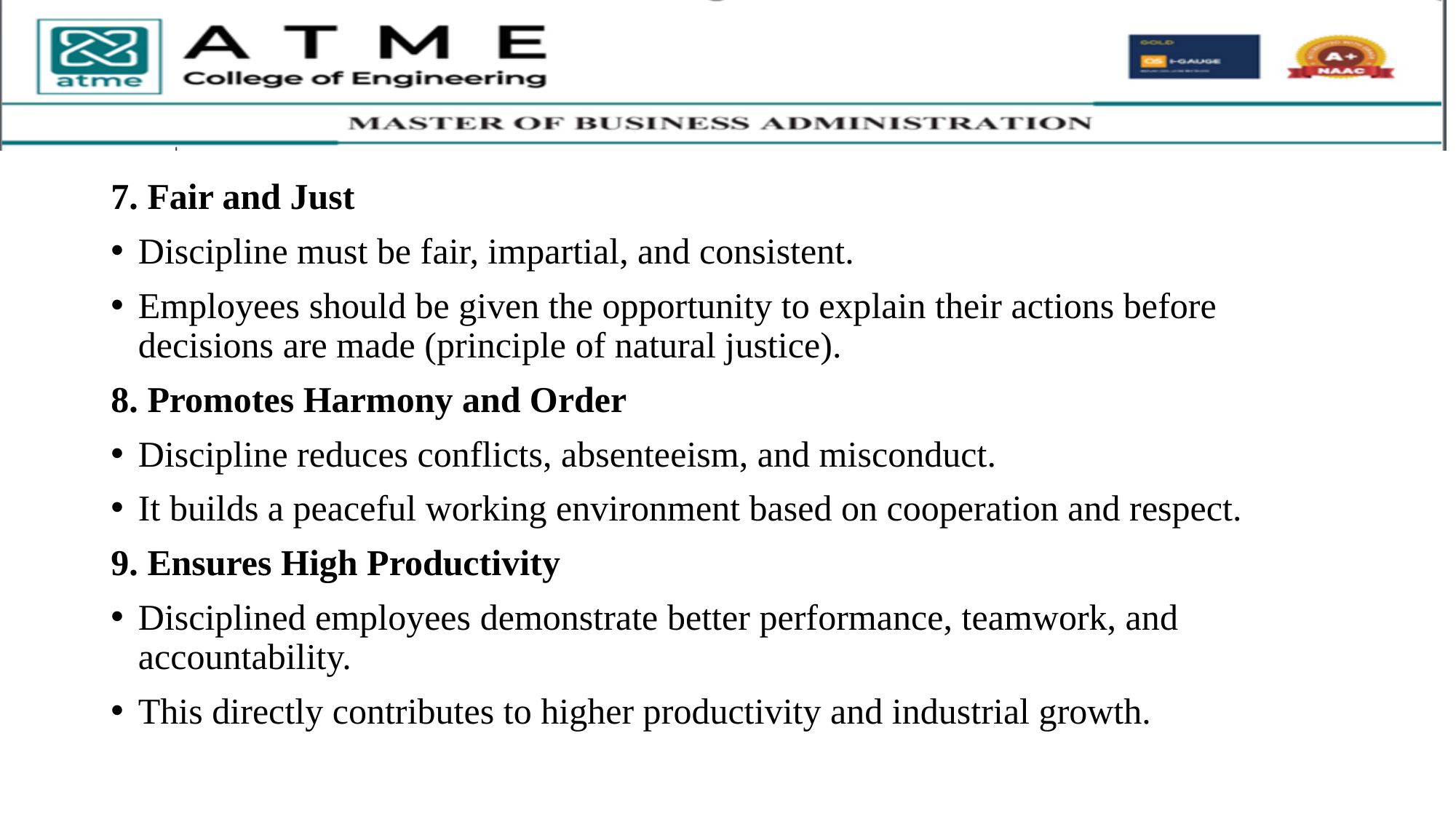

7. Fair and Just
Discipline must be fair, impartial, and consistent.
Employees should be given the opportunity to explain their actions before decisions are made (principle of natural justice).
8. Promotes Harmony and Order
Discipline reduces conflicts, absenteeism, and misconduct.
It builds a peaceful working environment based on cooperation and respect.
9. Ensures High Productivity
Disciplined employees demonstrate better performance, teamwork, and accountability.
This directly contributes to higher productivity and industrial growth.